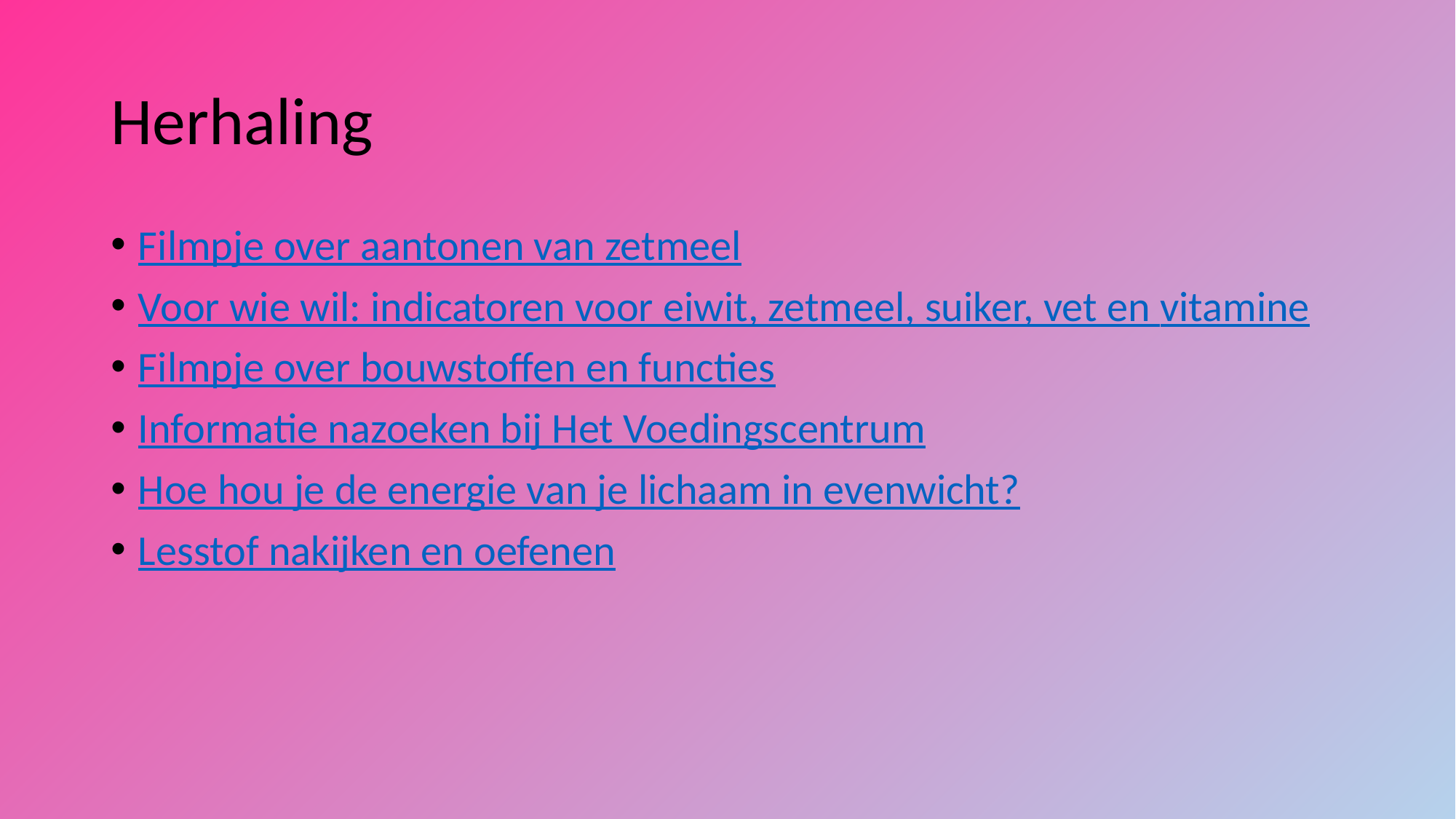

# Herhaling
Filmpje over aantonen van zetmeel
Voor wie wil: indicatoren voor eiwit, zetmeel, suiker, vet en vitamine
Filmpje over bouwstoffen en functies
Informatie nazoeken bij Het Voedingscentrum
Hoe hou je de energie van je lichaam in evenwicht?
Lesstof nakijken en oefenen